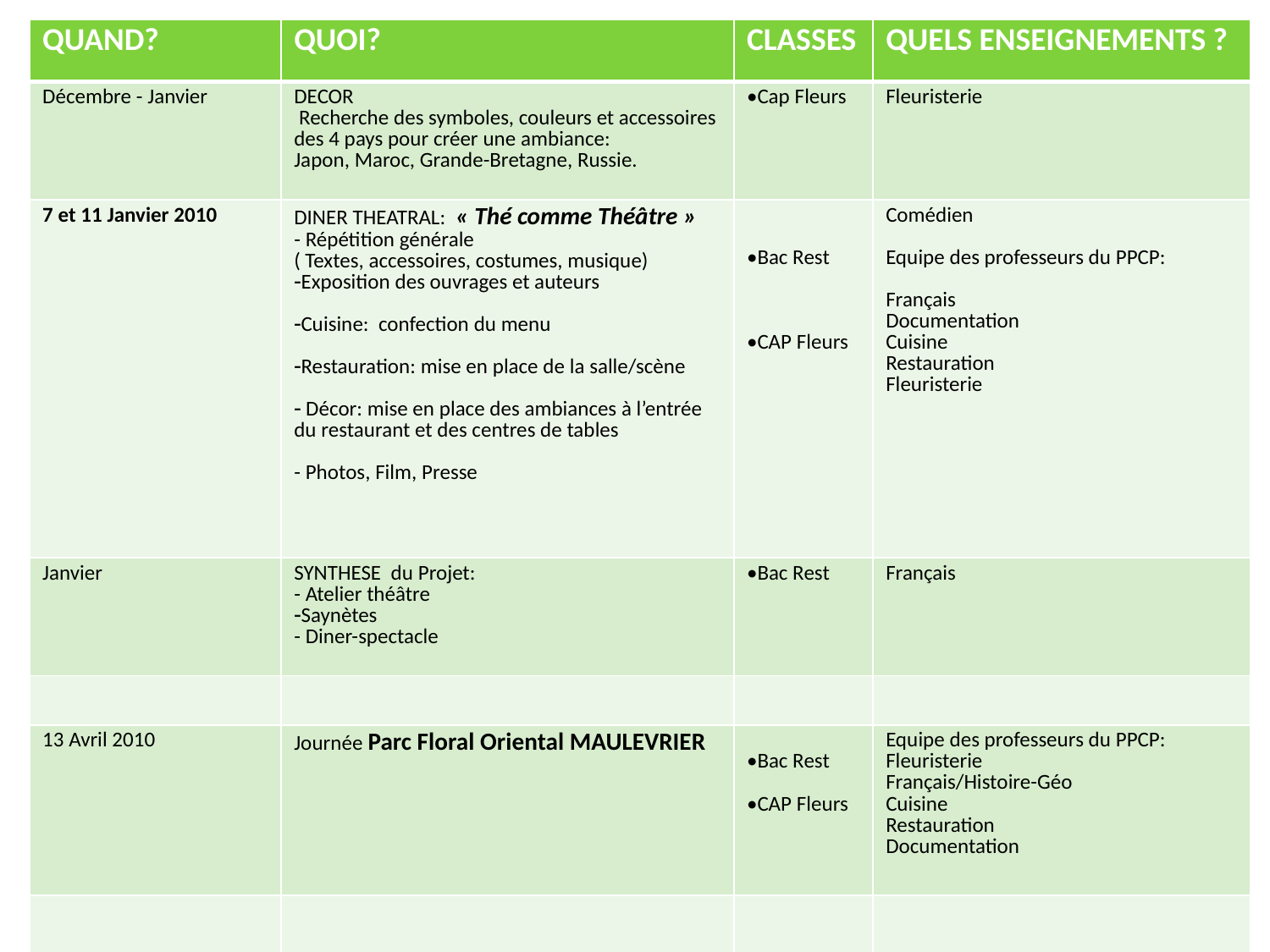

| QUAND? | QUOI? | CLASSES | QUELS ENSEIGNEMENTS ? |
| --- | --- | --- | --- |
| Décembre - Janvier | DECOR Recherche des symboles, couleurs et accessoires des 4 pays pour créer une ambiance: Japon, Maroc, Grande-Bretagne, Russie. | •Cap Fleurs | Fleuristerie |
| 7 et 11 Janvier 2010 | DINER THEATRAL: « Thé comme Théâtre » - Répétition générale ( Textes, accessoires, costumes, musique) Exposition des ouvrages et auteurs Cuisine: confection du menu Restauration: mise en place de la salle/scène Décor: mise en place des ambiances à l’entrée du restaurant et des centres de tables - Photos, Film, Presse | •Bac Rest •CAP Fleurs | Comédien Equipe des professeurs du PPCP: Français Documentation Cuisine Restauration Fleuristerie |
| Janvier | SYNTHESE du Projet: - Atelier théâtre Saynètes - Diner-spectacle | •Bac Rest | Français |
|  |  |  |  |
| 13 Avril 2010 | Journée Parc Floral Oriental MAULEVRIER | •Bac Rest •CAP Fleurs | Equipe des professeurs du PPCP: Fleuristerie Français/Histoire-Géo Cuisine Restauration Documentation |
|  |  |  |  |
#